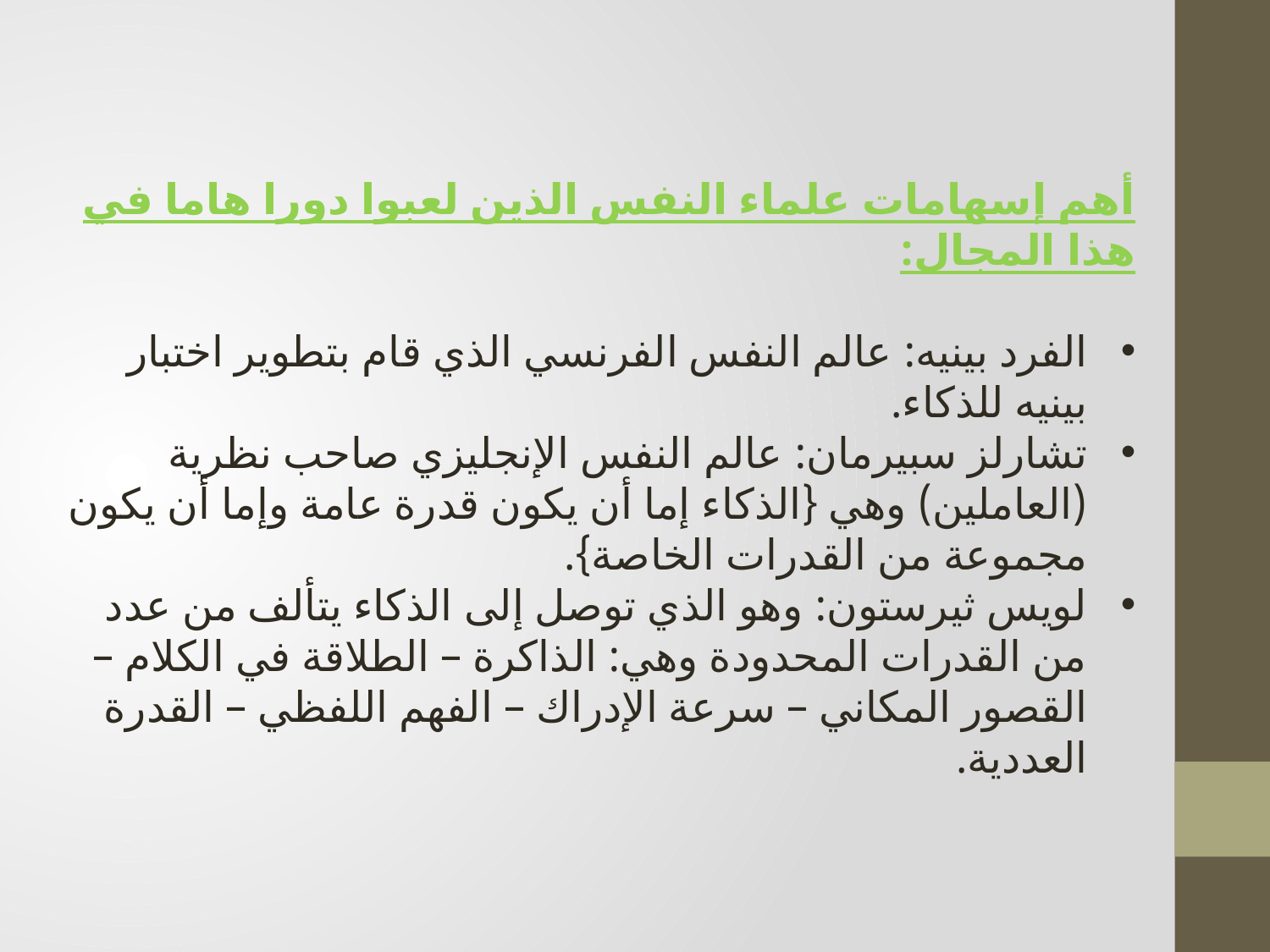

أهم إسهامات علماء النفس الذين لعبوا دورا هاما في هذا المجال:

الفرد بينيه: عالم النفس الفرنسي الذي قام بتطوير اختبار بينيه للذكاء.
تشارلز سبيرمان: عالم النفس الإنجليزي صاحب نظرية (العاملين) وهي {الذكاء إما أن يكون قدرة عامة وإما أن يكون مجموعة من القدرات الخاصة}.
لويس ثيرستون: وهو الذي توصل إلى الذكاء يتألف من عدد من القدرات المحدودة وهي: الذاكرة – الطلاقة في الكلام – القصور المكاني – سرعة الإدراك – الفهم اللفظي – القدرة العددية.